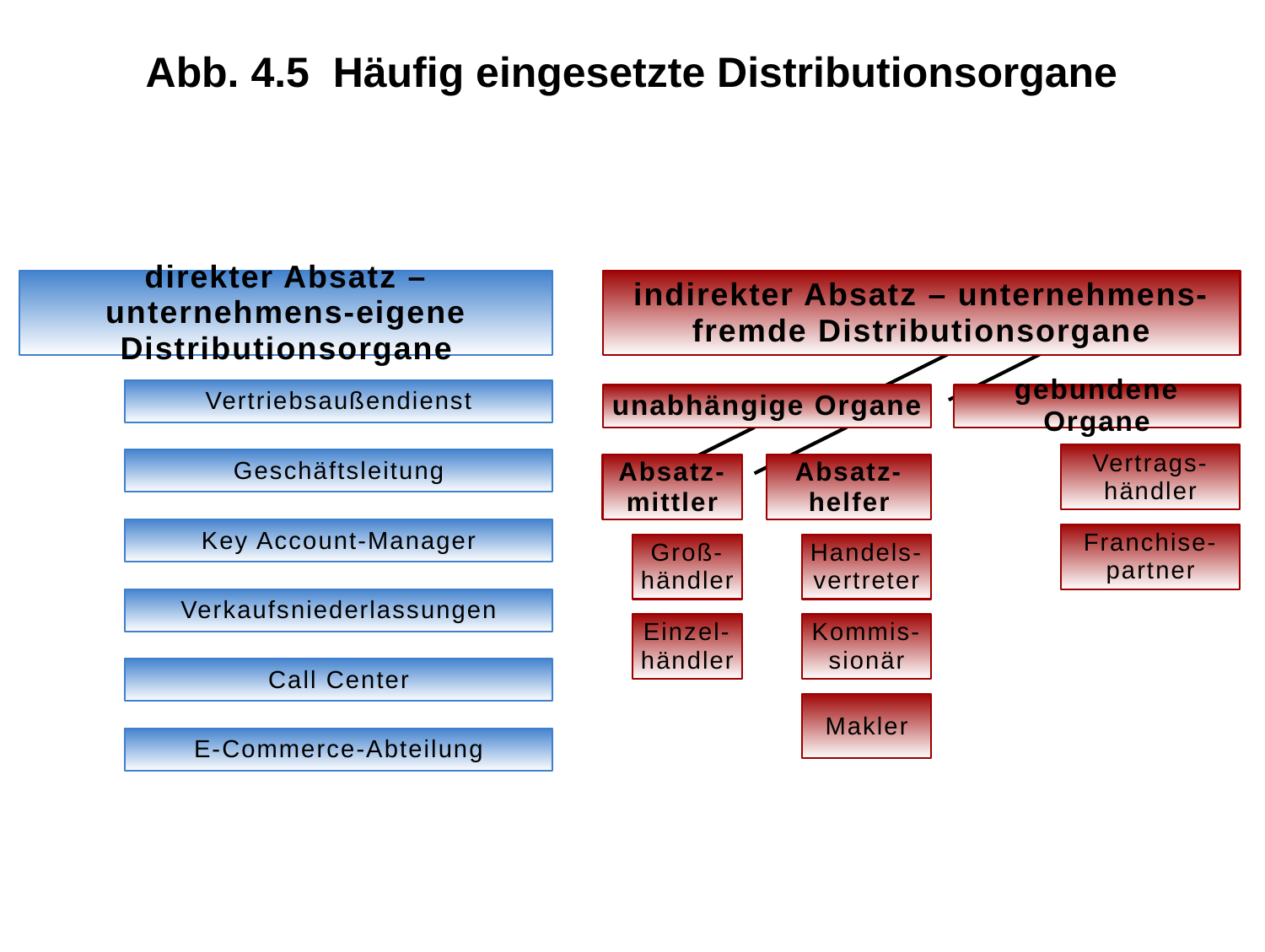

Abb. 4.5  Häufig eingesetzte Distributionsorgane
direkter Absatz – unternehmens-eigene Distributionsorgane
indirekter Absatz – unternehmens-fremde Distributionsorgane
Vertriebsaußendienst
unabhängige Organe
gebundene Organe
Vertrags-händler
Geschäftsleitung
Absatz-mittler
Absatz-helfer
Key Account-Manager
Franchise-partner
Groß-händler
Handels-vertreter
Verkaufsniederlassungen
Kommis-sionär
Einzel-händler
Call Center
Makler
E-Commerce-Abteilung